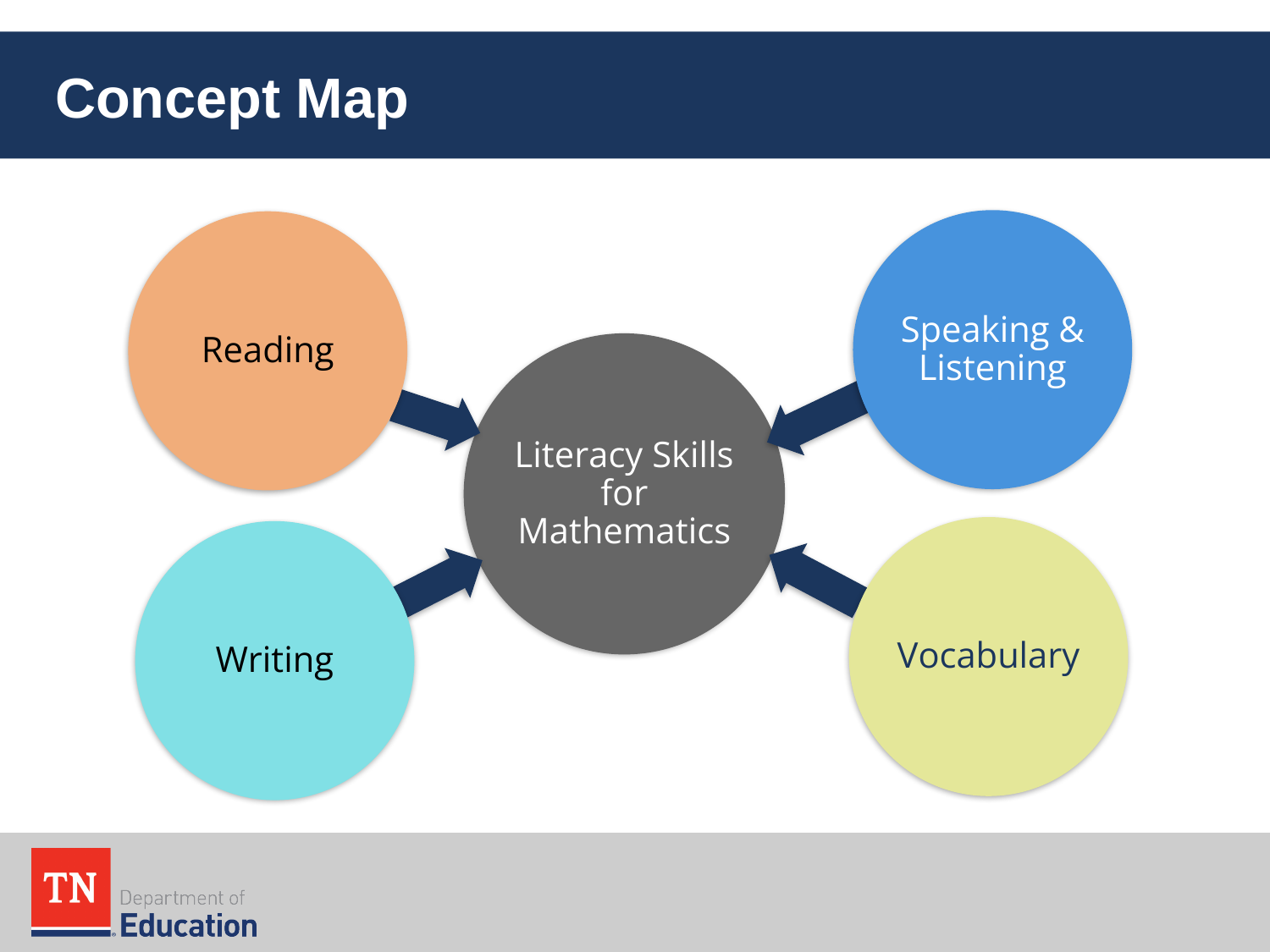

# Concept Map
Literacy Skills for Mathematics

Reading

Speaking & Listening

Vocabulary

Writing